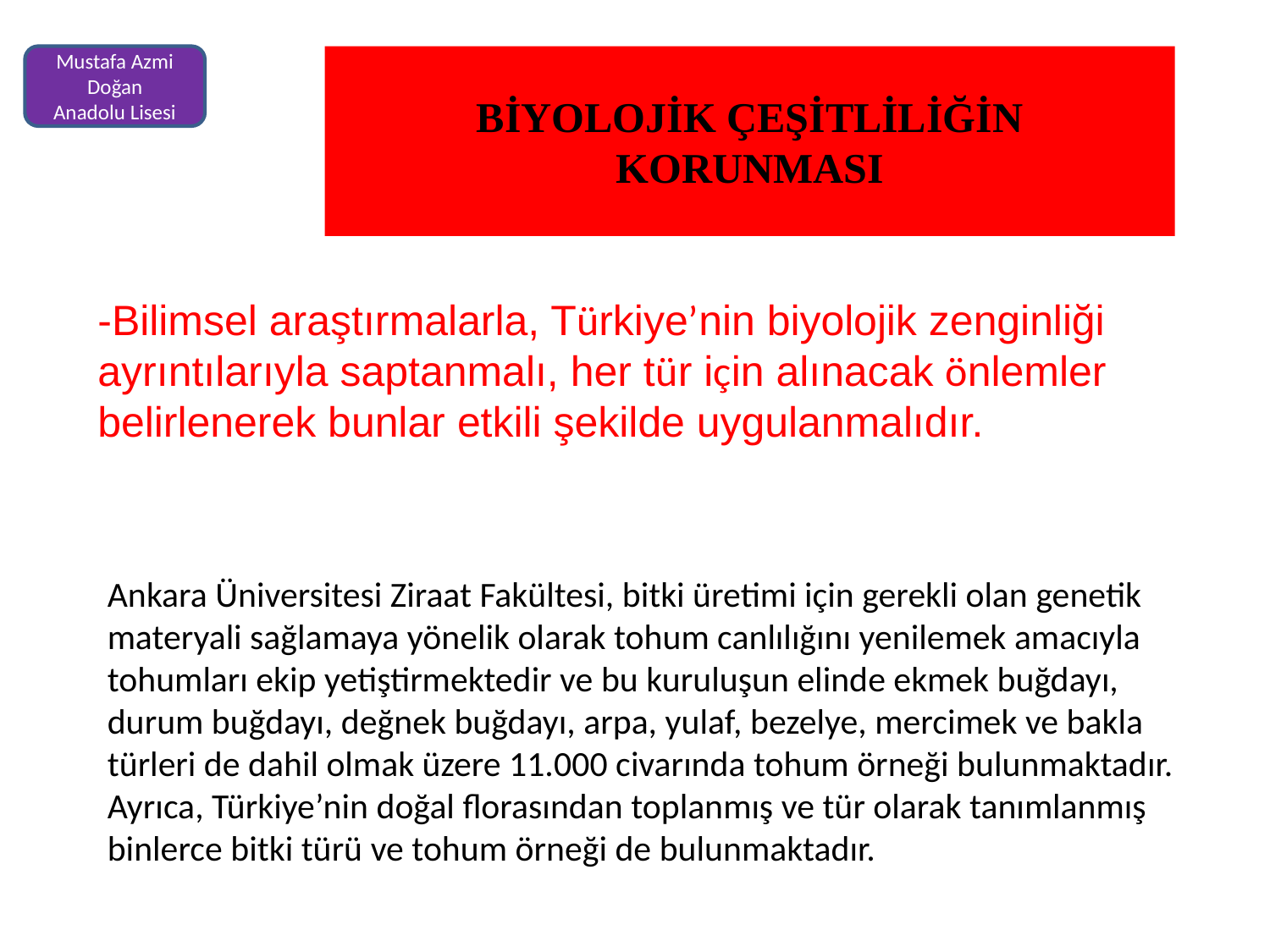

Mustafa Azmi Doğan
Anadolu Lisesi
BİYOLOJİK ÇEŞİTLİLİĞİN KORUNMASI
-Bilimsel araştırmalarla, Türkiye’nin biyolojik zenginliği ayrıntılarıyla saptanmalı, her tür için alınacak önlemler belirlenerek bunlar etkili şekilde uygulanmalıdır.
Ankara Üniversitesi Ziraat Fakültesi, bitki üretimi için gerekli olan genetik
materyali sağlamaya yönelik olarak tohum canlılığını yenilemek amacıyla
tohumları ekip yetiştirmektedir ve bu kuruluşun elinde ekmek buğdayı,
durum buğdayı, değnek buğdayı, arpa, yulaf, bezelye, mercimek ve bakla
türleri de dahil olmak üzere 11.000 civarında tohum örneği bulunmaktadır.
Ayrıca, Türkiye’nin doğal florasından toplanmış ve tür olarak tanımlanmış
binlerce bitki türü ve tohum örneği de bulunmaktadır.